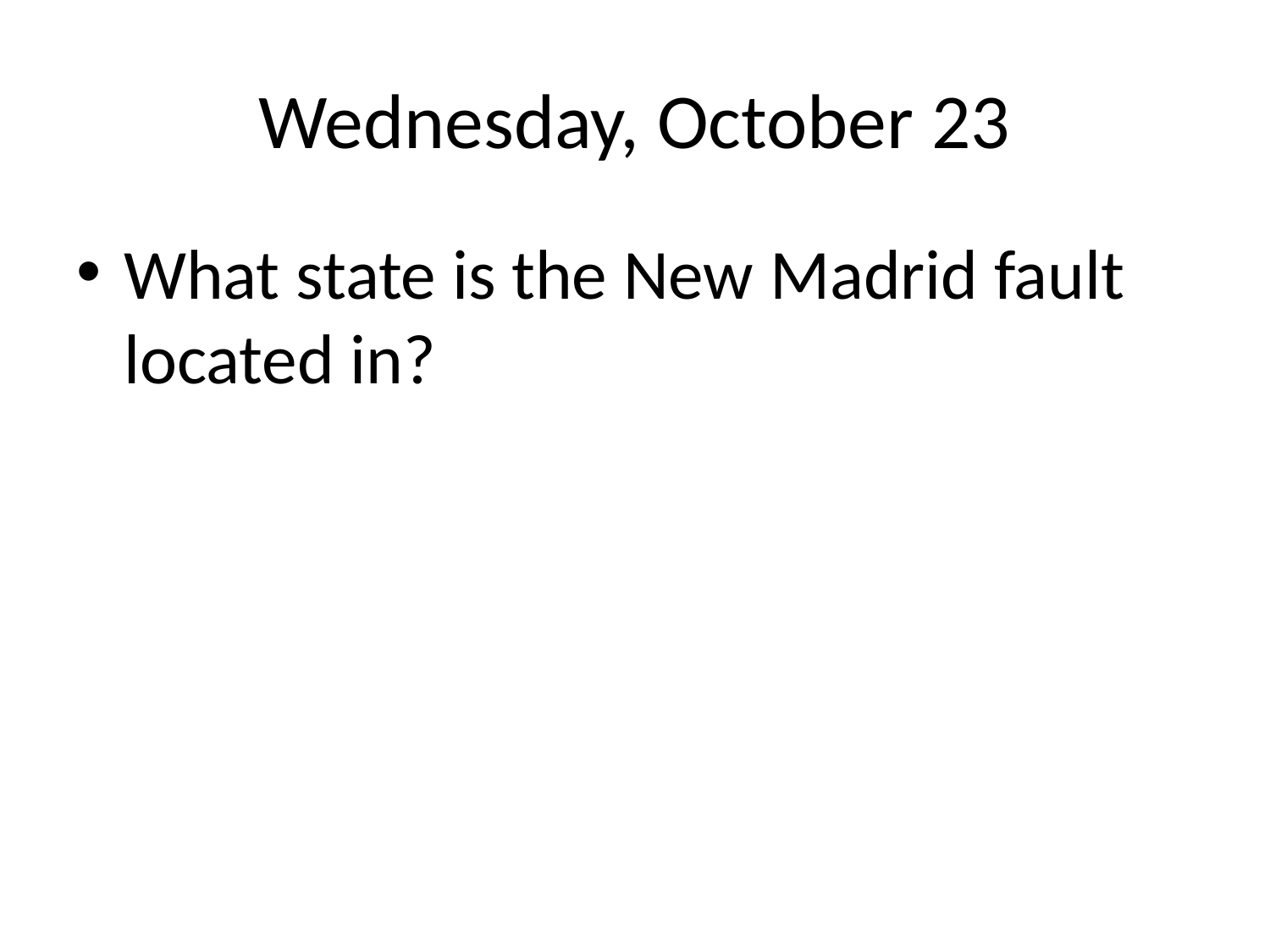

# Wednesday, October 23
What state is the New Madrid fault located in?